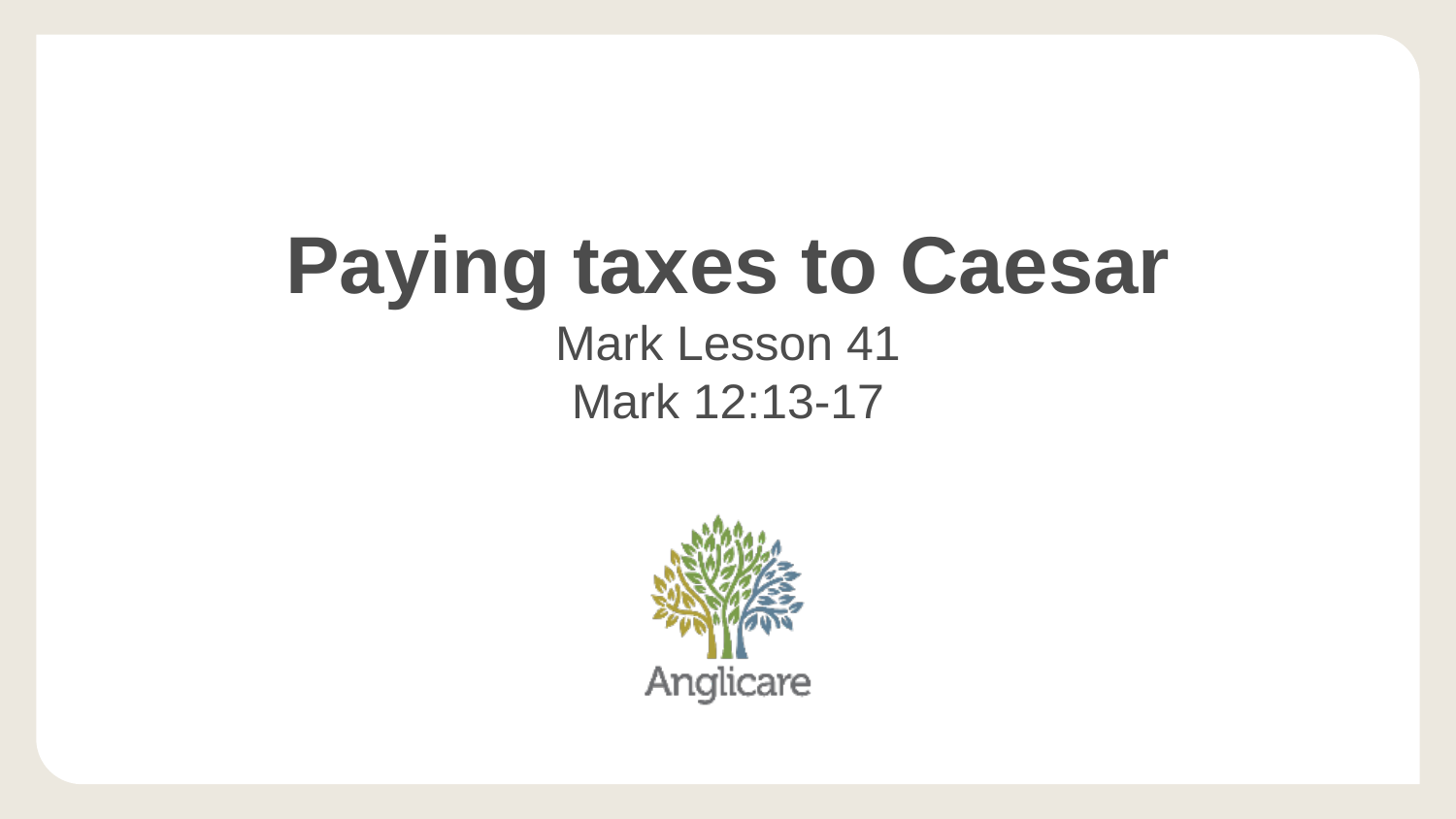

# Paying taxes to Caesar
Mark Lesson 41
Mark 12:13-17